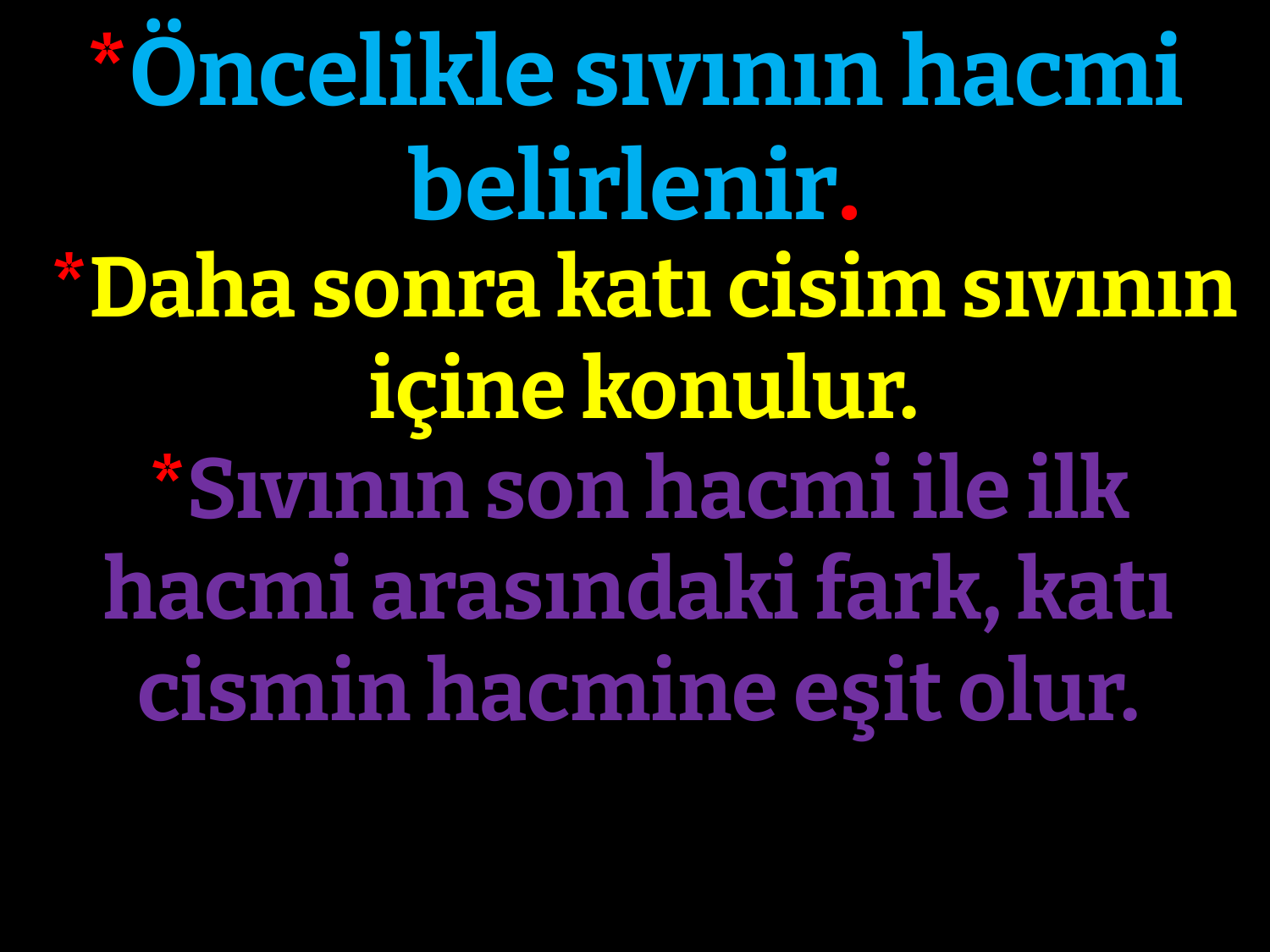

*Öncelikle sıvının hacmi belirlenir.
*Daha sonra katı cisim sıvının içine konulur.
#
*Sıvının son hacmi ile ilk hacmi arasındaki fark, katı cismin hacmine eşit olur.